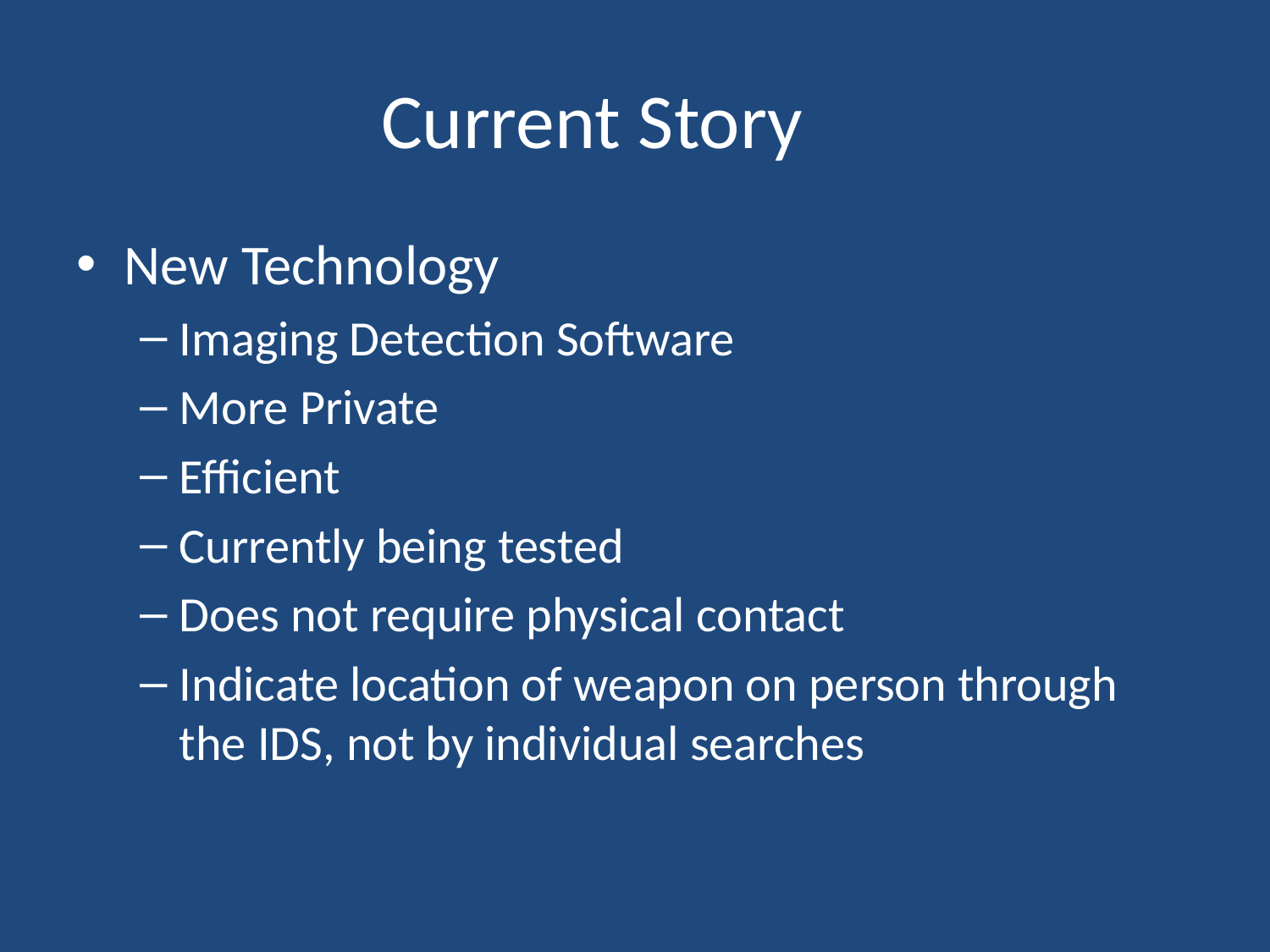

# Current Story
New Technology
Imaging Detection Software
More Private
Efficient
Currently being tested
Does not require physical contact
Indicate location of weapon on person through the IDS, not by individual searches